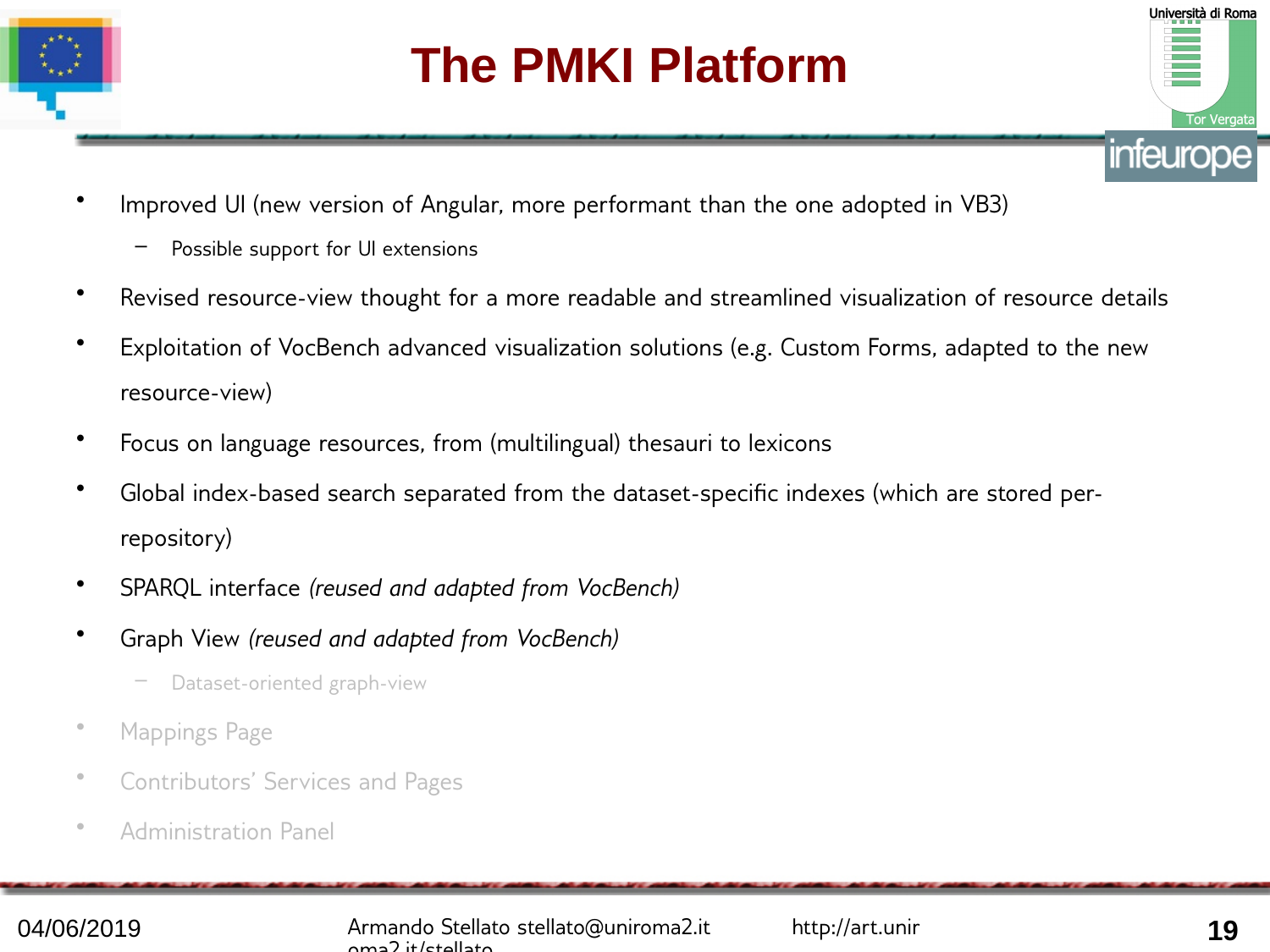

# The PMKI Platform
Improved UI (new version of Angular, more performant than the one adopted in VB3)
Possible support for UI extensions
Revised resource-view thought for a more readable and streamlined visualization of resource details
Exploitation of VocBench advanced visualization solutions (e.g. Custom Forms, adapted to the new resource-view)
Focus on language resources, from (multilingual) thesauri to lexicons
Global index-based search separated from the dataset-specific indexes (which are stored per-repository)
SPARQL interface (reused and adapted from VocBench)
Graph View (reused and adapted from VocBench)
Dataset-oriented graph-view
Mappings Page
Contributors’ Services and Pages
Administration Panel

Armando Stellato stellato@uniroma2.it            http://art.uniroma2.it/stellato
04/06/2019
19